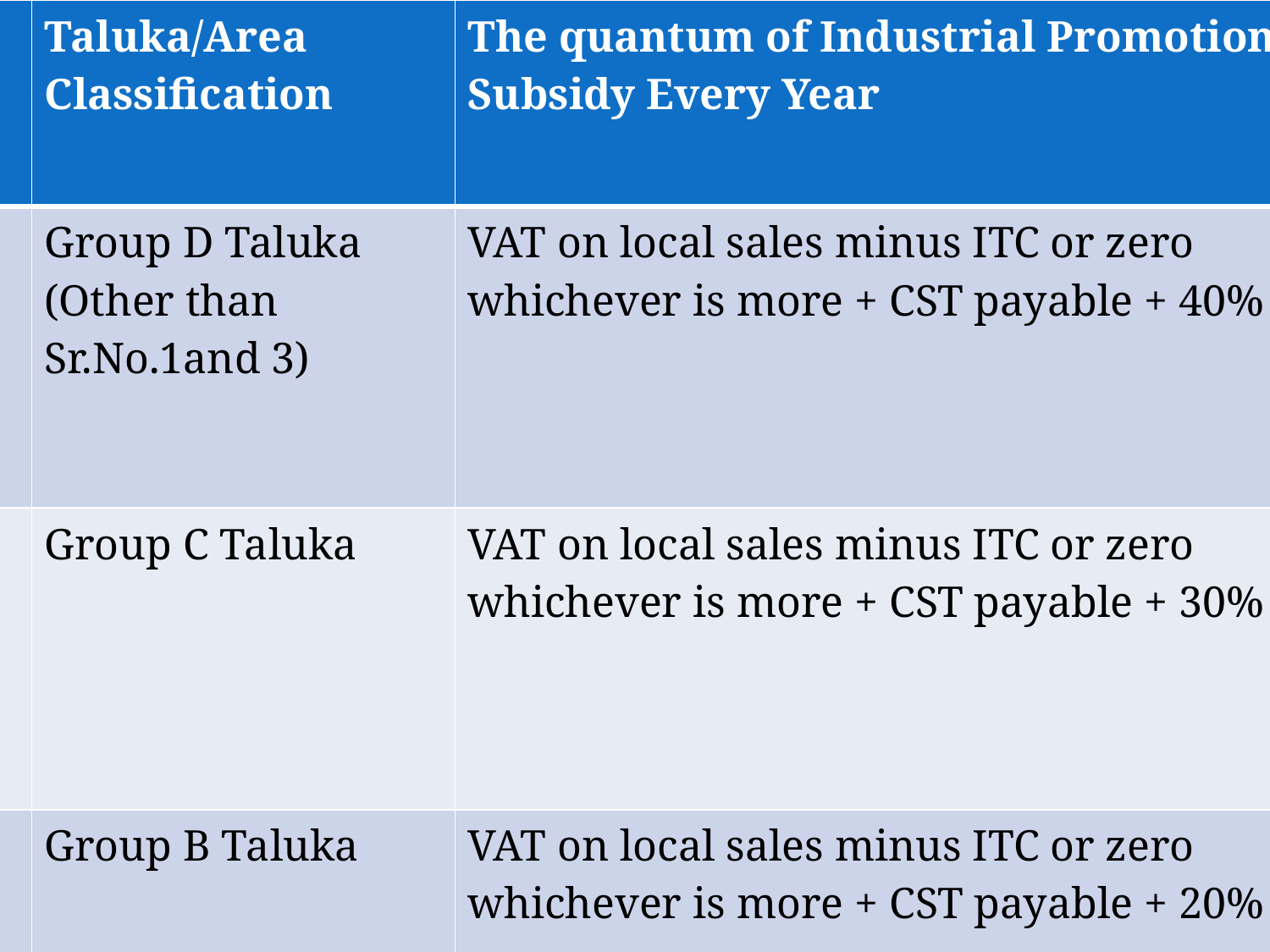

| Sr. No. | Taluka/Area Classification | The quantum of Industrial Promotion Subsidy Every Year |
| --- | --- | --- |
| 5 | Group D Taluka (Other than Sr.No.1and 3) | VAT on local sales minus ITC or zero whichever is more + CST payable + 40% of ITC |
| 6 | Group C Taluka | VAT on local sales minus ITC or zero whichever is more + CST payable + 30% of ITC |
| 7 | Group B Taluka | VAT on local sales minus ITC or zero whichever is more + CST payable + 20% of ITC |